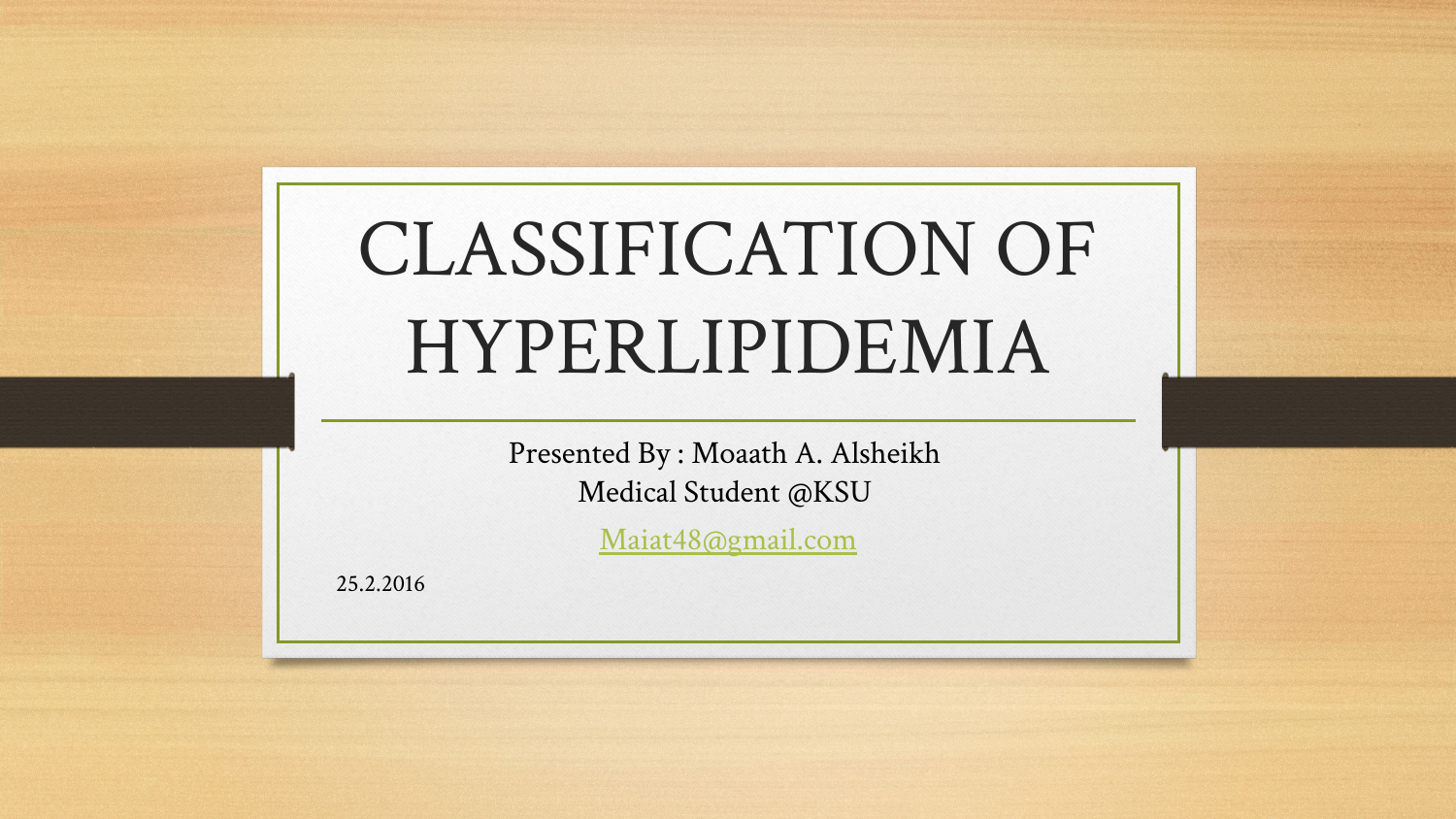

# CLASSIFICATION OF HYPERLIPIDEMIA
Presented By : Moaath A. Alsheikh
Medical Student @KSU
Maiat48@gmail.com
25.2.2016